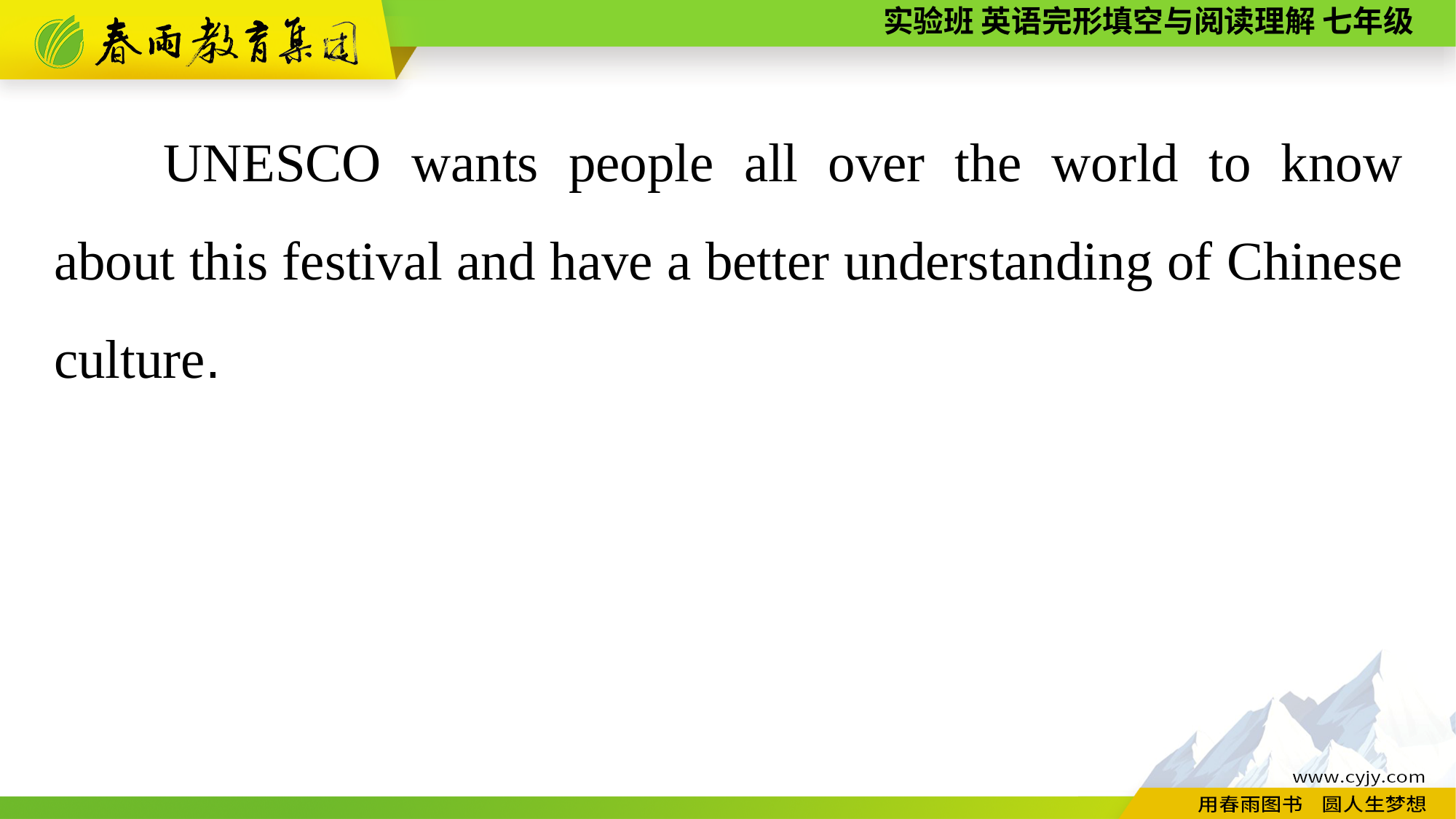

UNESCO wants people all over the world to know about this festival and have a better understanding of Chinese culture.